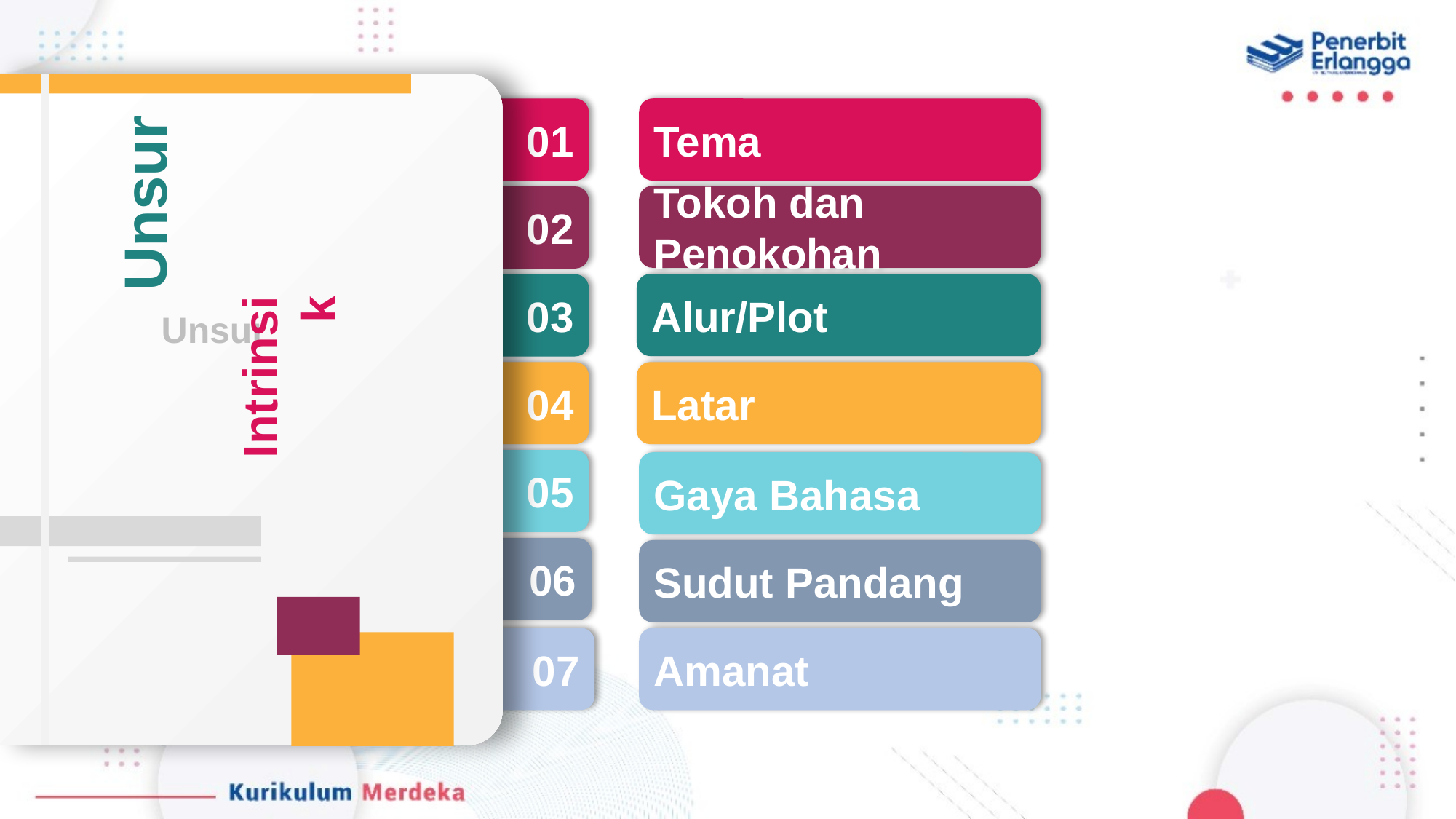

01
Tema
Unsur
Tokoh dan Penokohan
02
Alur/Plot
03
Unsur
Intrinsik
04
Latar
05
Gaya Bahasa

06
Sudut Pandang

07
Amanat